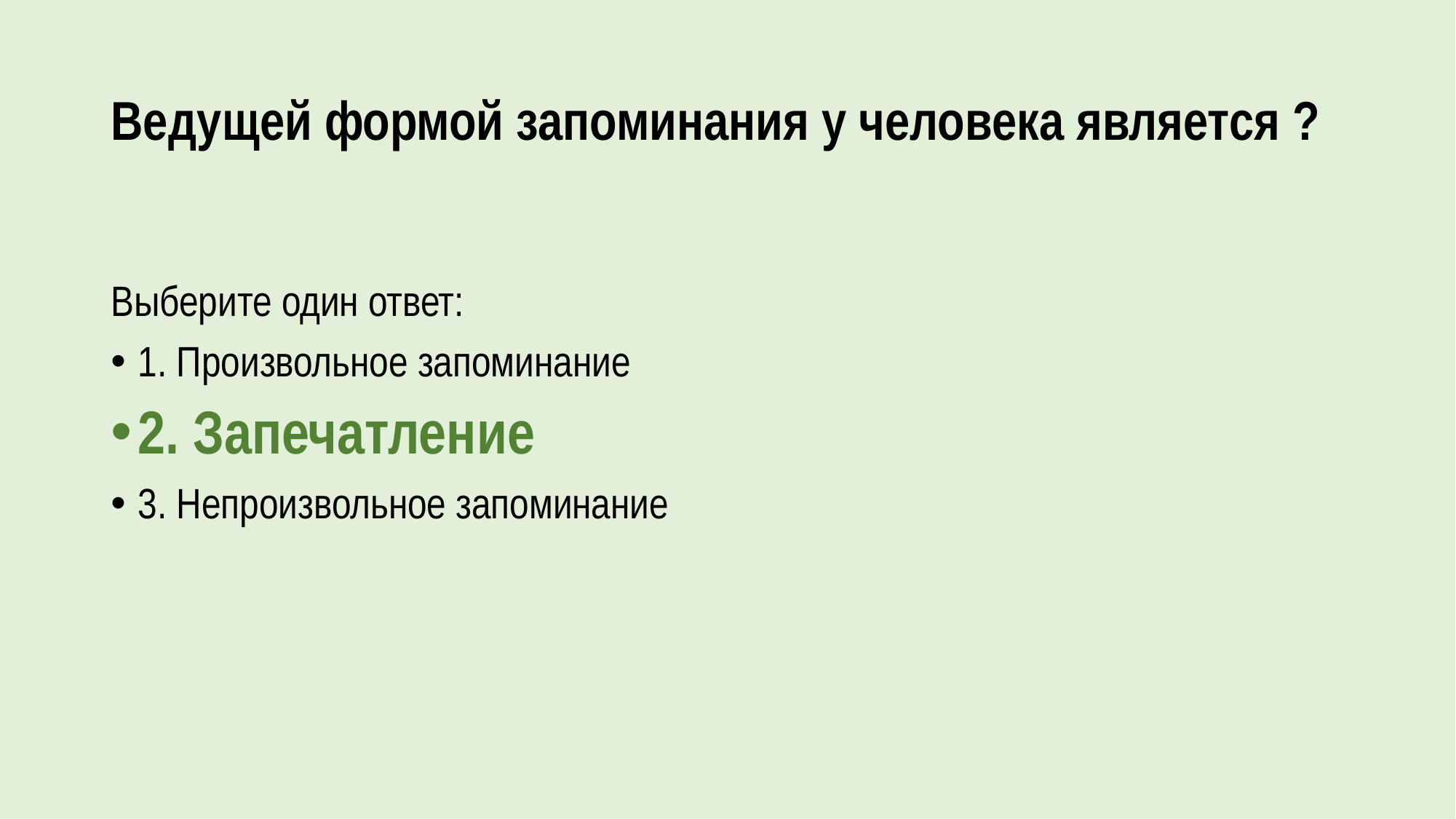

# Ведущей формой запоминания у человека является ?
Выберите один ответ:
1. Произвольное запоминание
2. Запечатление
3. Непроизвольное запоминание